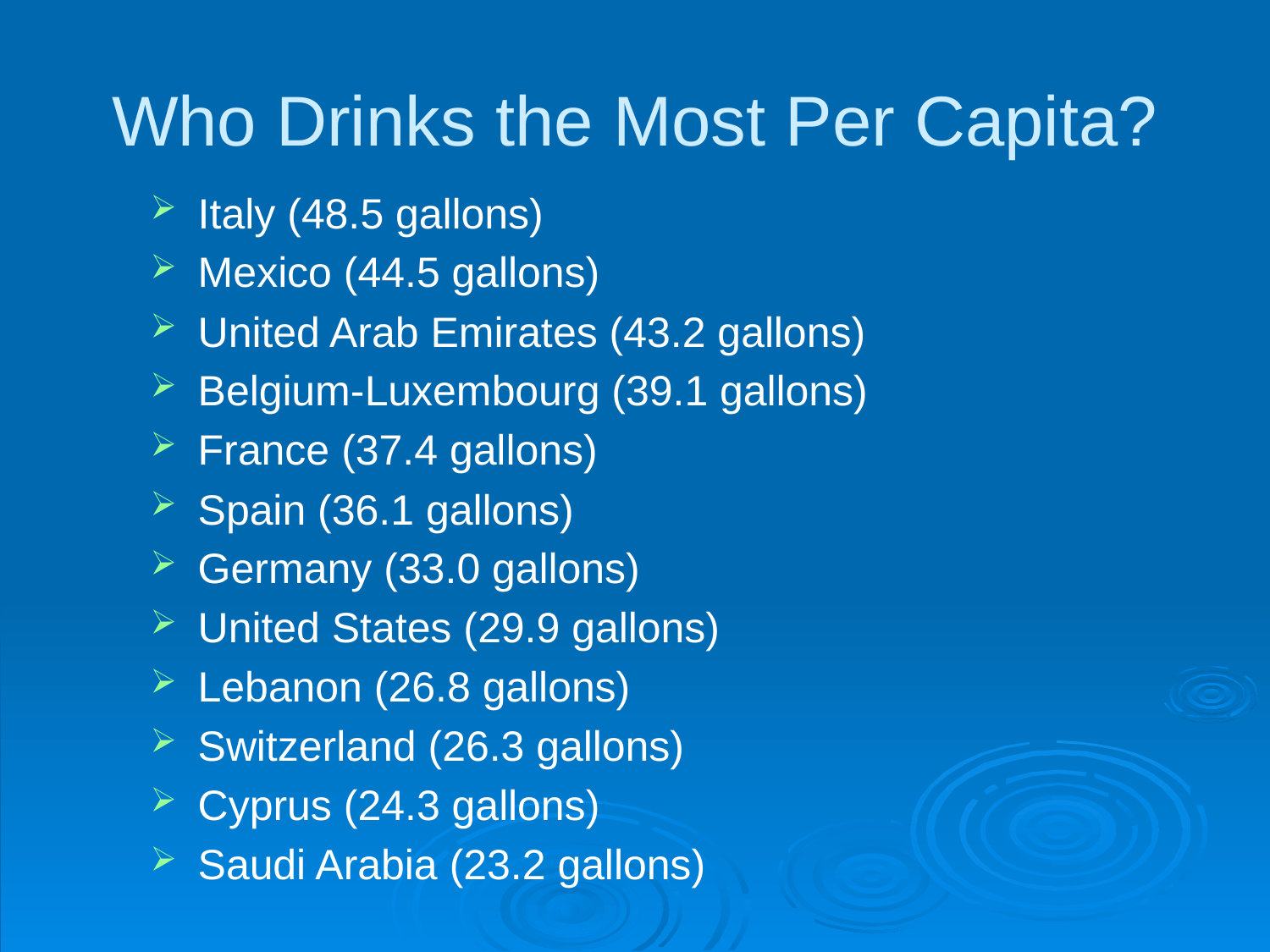

# Who Drinks the Most Per Capita?
Italy (48.5 gallons)
Mexico (44.5 gallons)
United Arab Emirates (43.2 gallons)
Belgium-Luxembourg (39.1 gallons)
France (37.4 gallons)
Spain (36.1 gallons)
Germany (33.0 gallons)
United States (29.9 gallons)
Lebanon (26.8 gallons)
Switzerland (26.3 gallons)
Cyprus (24.3 gallons)
Saudi Arabia (23.2 gallons)